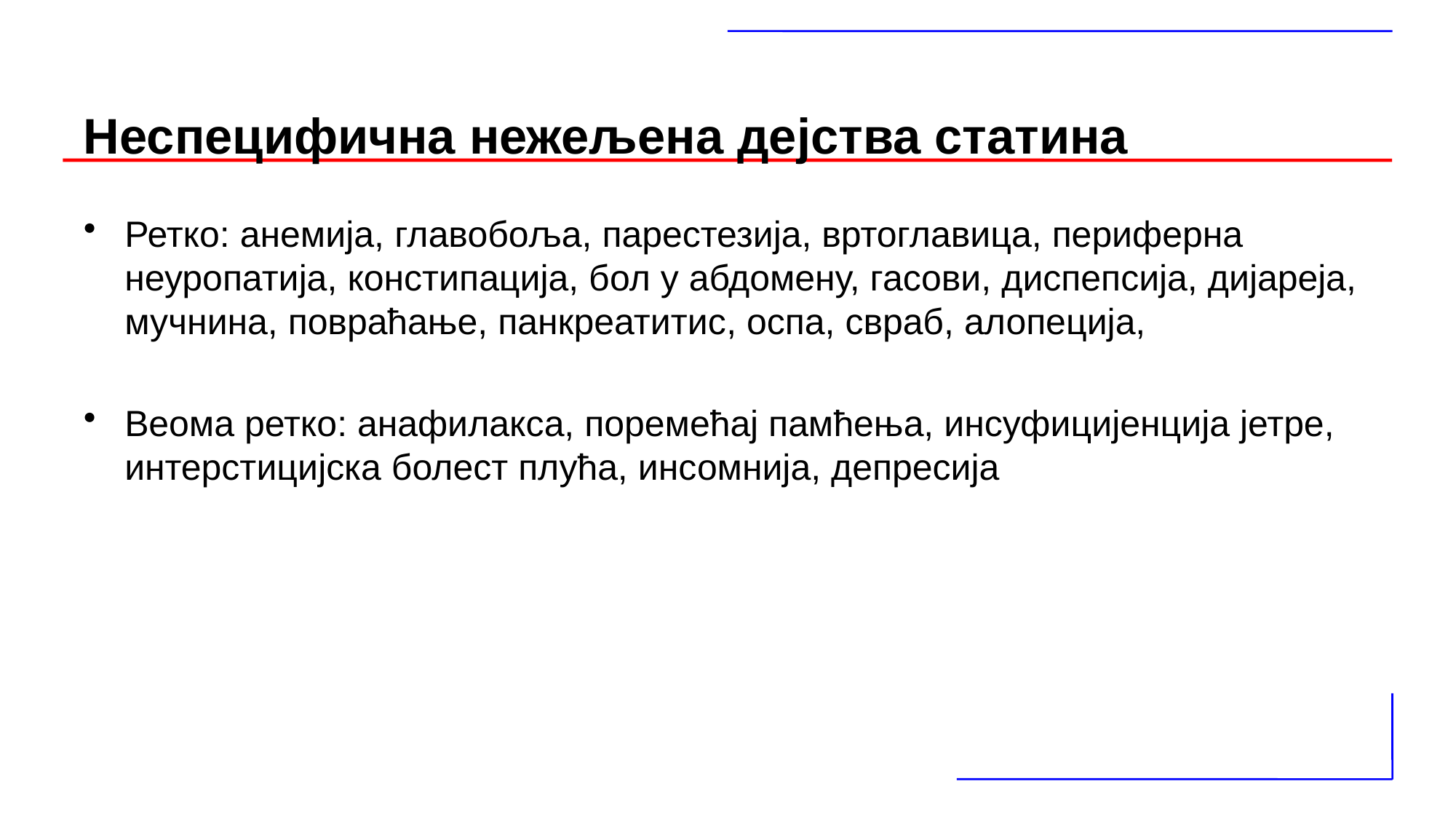

# Неспецифична нежељена дејства статина
Ретко: анемија, главобоља, парестезија, вртоглавица, периферна неуропатија, констипација, бол у абдомену, гасови, диспепсија, дијареја, мучнина, повраћање, панкреатитис, оспа, свраб, алопеција,

Веома ретко: анафилакса, поремећај памћења, инсуфицијенција јетре, интерстицијска болест плућа, инсомнија, депресија